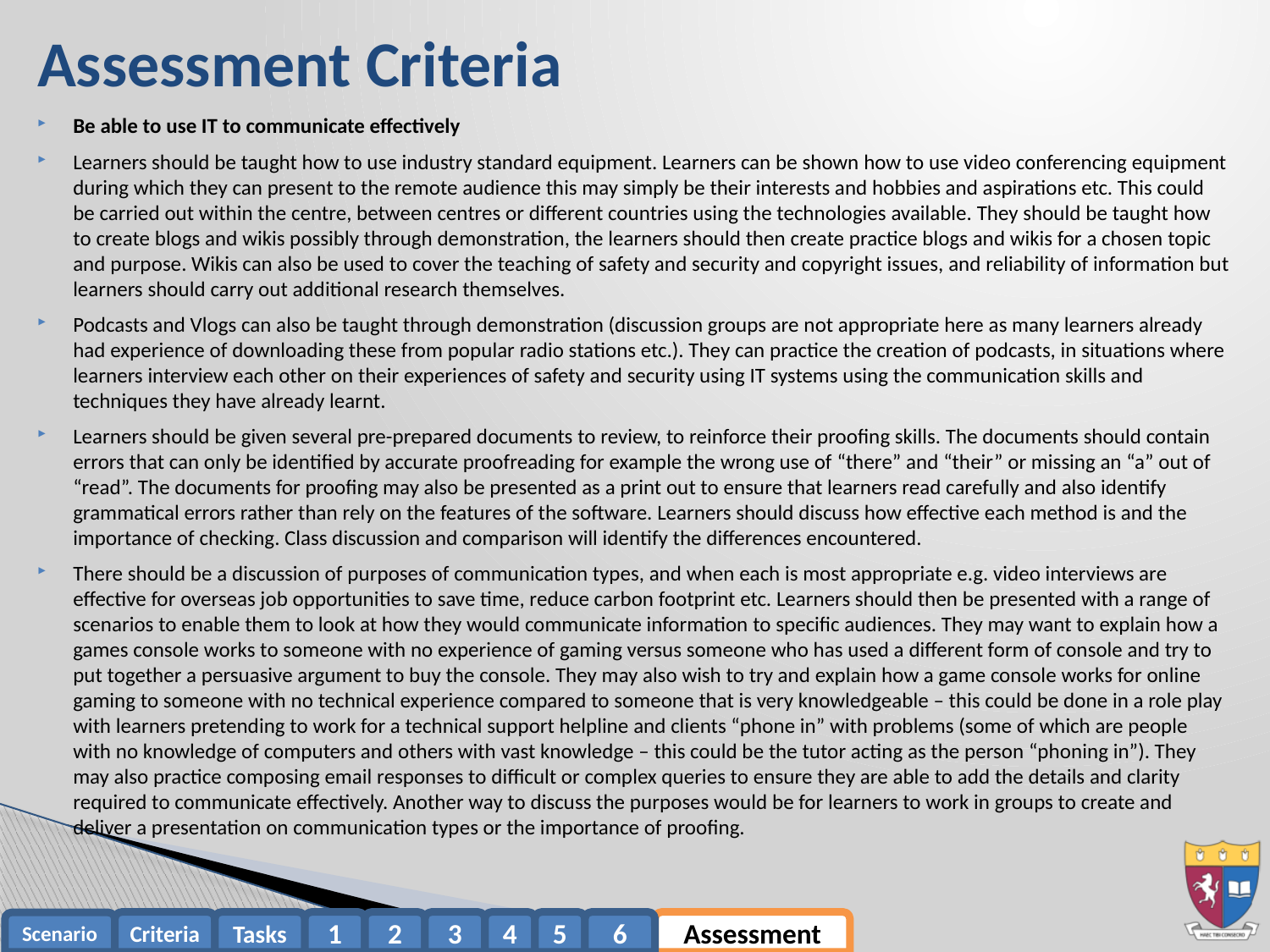

# Assessment Criteria
Be able to use IT to communicate effectively
Learners should be taught how to use industry standard equipment. Learners can be shown how to use video conferencing equipment during which they can present to the remote audience this may simply be their interests and hobbies and aspirations etc. This could be carried out within the centre, between centres or different countries using the technologies available. They should be taught how to create blogs and wikis possibly through demonstration, the learners should then create practice blogs and wikis for a chosen topic and purpose. Wikis can also be used to cover the teaching of safety and security and copyright issues, and reliability of information but learners should carry out additional research themselves.
Podcasts and Vlogs can also be taught through demonstration (discussion groups are not appropriate here as many learners already had experience of downloading these from popular radio stations etc.). They can practice the creation of podcasts, in situations where learners interview each other on their experiences of safety and security using IT systems using the communication skills and techniques they have already learnt.
Learners should be given several pre-prepared documents to review, to reinforce their proofing skills. The documents should contain errors that can only be identified by accurate proofreading for example the wrong use of “there” and “their” or missing an “a” out of “read”. The documents for proofing may also be presented as a print out to ensure that learners read carefully and also identify grammatical errors rather than rely on the features of the software. Learners should discuss how effective each method is and the importance of checking. Class discussion and comparison will identify the differences encountered.
There should be a discussion of purposes of communication types, and when each is most appropriate e.g. video interviews are effective for overseas job opportunities to save time, reduce carbon footprint etc. Learners should then be presented with a range of scenarios to enable them to look at how they would communicate information to specific audiences. They may want to explain how a games console works to someone with no experience of gaming versus someone who has used a different form of console and try to put together a persuasive argument to buy the console. They may also wish to try and explain how a game console works for online gaming to someone with no technical experience compared to someone that is very knowledgeable – this could be done in a role play with learners pretending to work for a technical support helpline and clients “phone in” with problems (some of which are people with no knowledge of computers and others with vast knowledge – this could be the tutor acting as the person “phoning in”). They may also practice composing email responses to difficult or complex queries to ensure they are able to add the details and clarity required to communicate effectively. Another way to discuss the purposes would be for learners to work in groups to create and deliver a presentation on communication types or the importance of proofing.